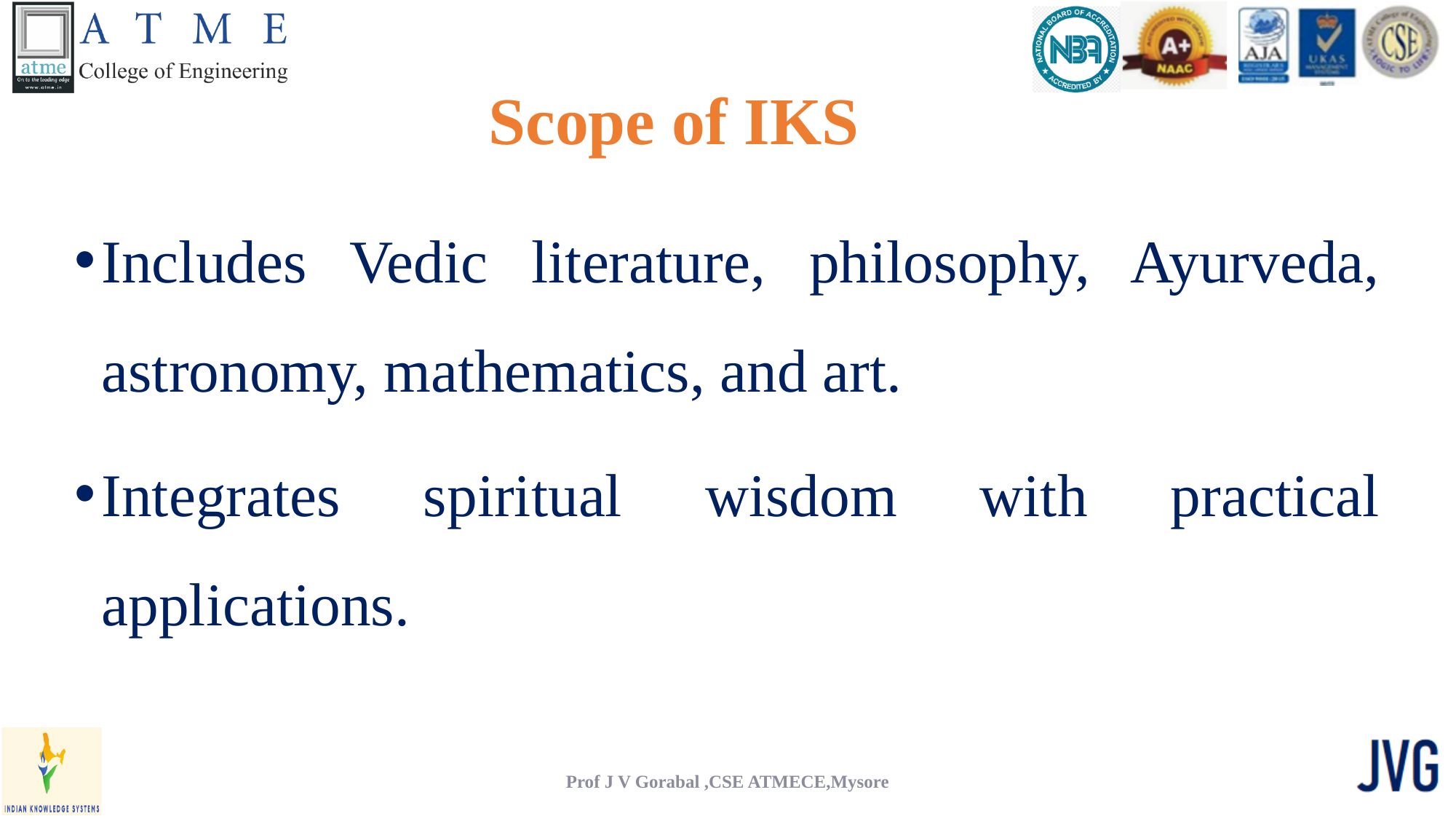

# Scope of IKS
Includes Vedic literature, philosophy, Ayurveda, astronomy, mathematics, and art.
Integrates spiritual wisdom with practical applications.

Prof J V Gorabal ,CSE ATMECE,Mysore